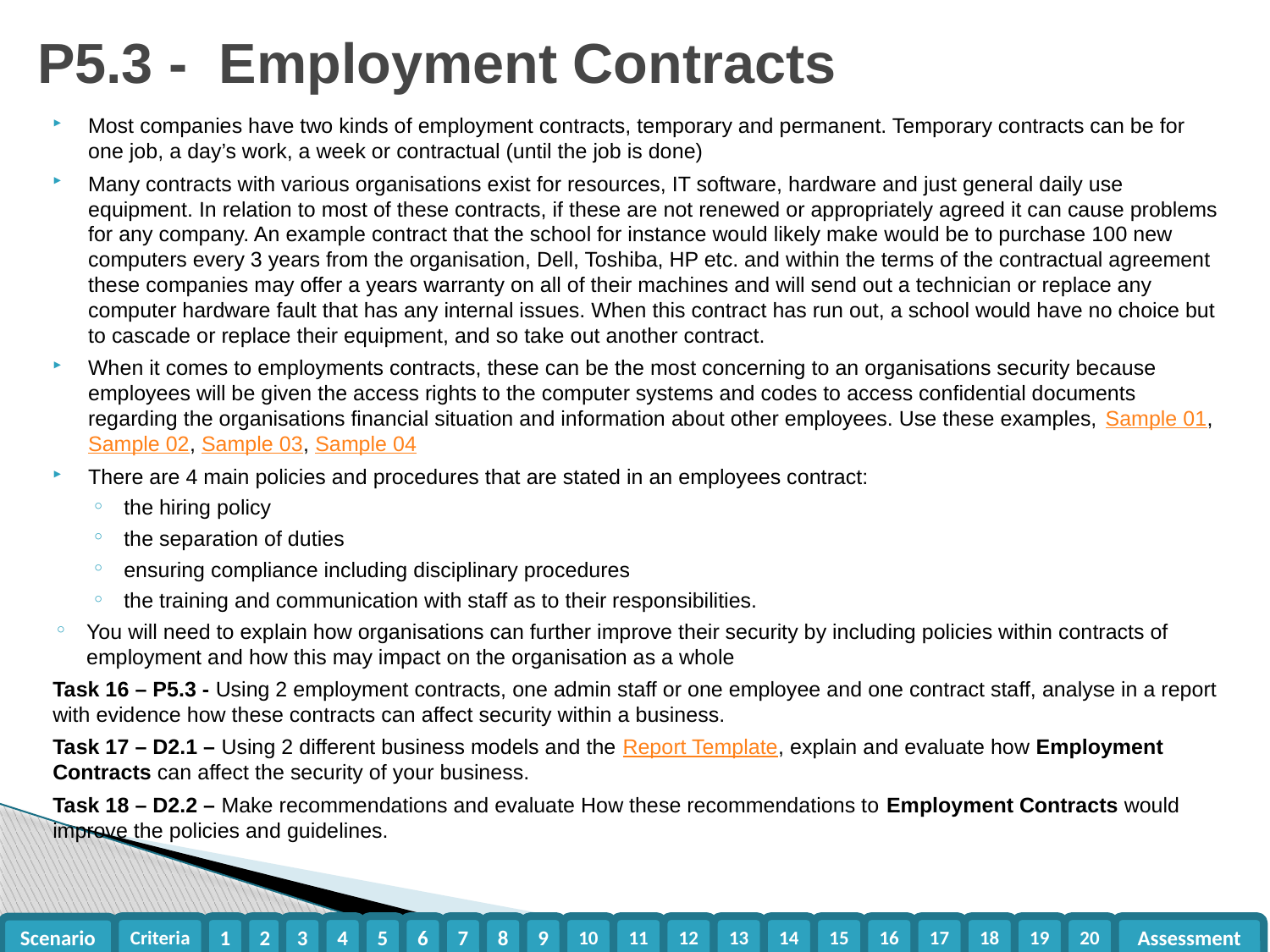

# P5.3 -  Employment Contracts
Most companies have two kinds of employment contracts, temporary and permanent. Temporary contracts can be for one job, a day’s work, a week or contractual (until the job is done)
Many contracts with various organisations exist for resources, IT software, hardware and just general daily use equipment. In relation to most of these contracts, if these are not renewed or appropriately agreed it can cause problems for any company. An example contract that the school for instance would likely make would be to purchase 100 new computers every 3 years from the organisation, Dell, Toshiba, HP etc. and within the terms of the contractual agreement these companies may offer a years warranty on all of their machines and will send out a technician or replace any computer hardware fault that has any internal issues. When this contract has run out, a school would have no choice but to cascade or replace their equipment, and so take out another contract.
When it comes to employments contracts, these can be the most concerning to an organisations security because employees will be given the access rights to the computer systems and codes to access confidential documents regarding the organisations financial situation and information about other employees. Use these examples, Sample 01, Sample 02, Sample 03, Sample 04
There are 4 main policies and procedures that are stated in an employees contract:
the hiring policy
the separation of duties
ensuring compliance including disciplinary procedures
the training and communication with staff as to their responsibilities.
You will need to explain how organisations can further improve their security by including policies within contracts of employment and how this may impact on the organisation as a whole
Task 16 – P5.3 - Using 2 employment contracts, one admin staff or one employee and one contract staff, analyse in a report with evidence how these contracts can affect security within a business.
Task 17 – D2.1 – Using 2 different business models and the Report Template, explain and evaluate how Employment Contracts can affect the security of your business.
Task 18 – D2.2 – Make recommendations and evaluate How these recommendations to Employment Contracts would improve the policies and guidelines.